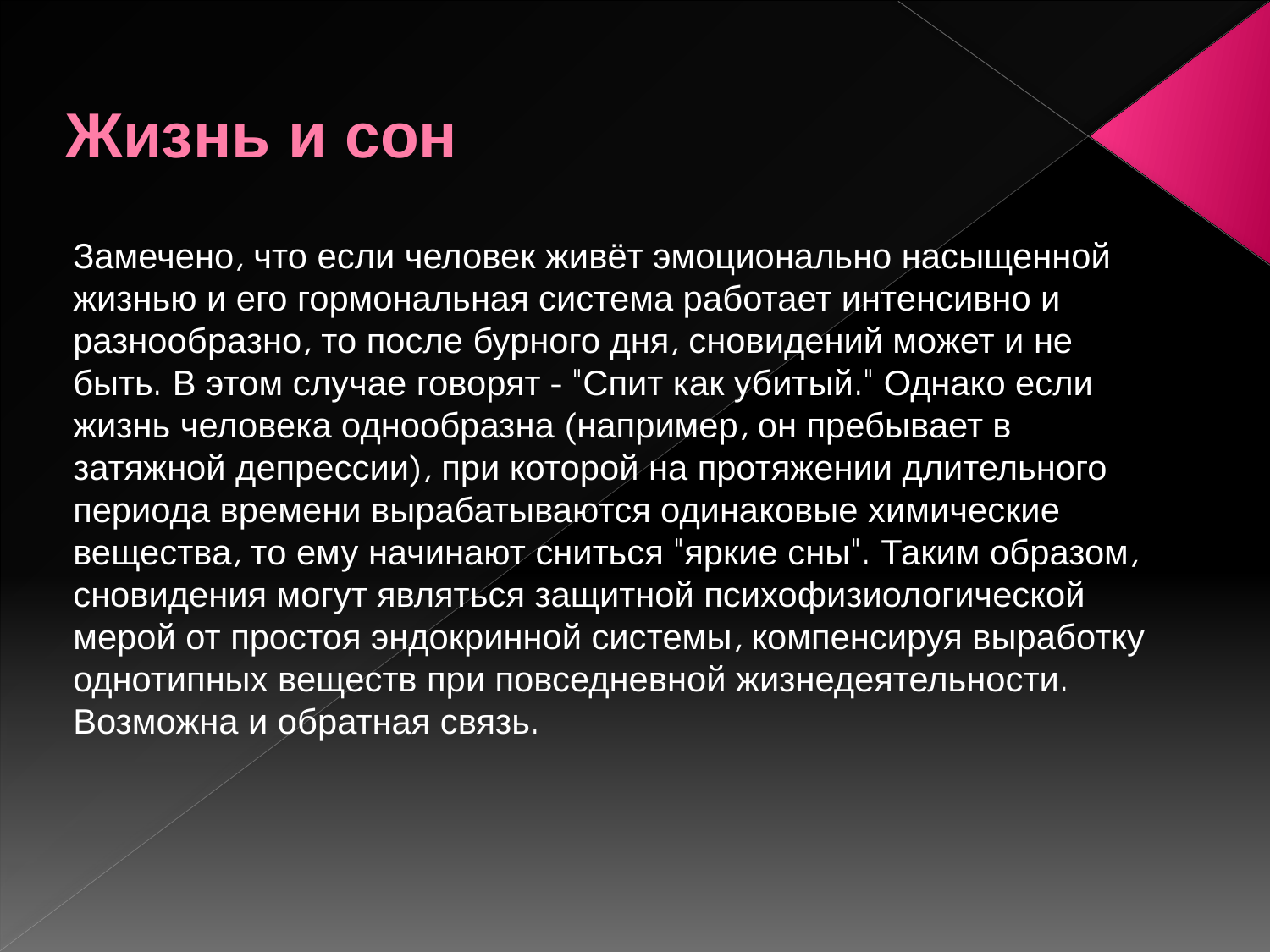

# Жизнь и сон
Замечено, что если человек живёт эмоционально насыщенной жизнью и его гормональная система работает интенсивно и разнообразно, то после бурного дня, сновидений может и не быть. В этом случае говорят - "Спит как убитый." Однако если жизнь человека однообразна (например, он пребывает в затяжной депрессии), при которой на протяжении длительного периода времени вырабатываются одинаковые химические вещества, то ему начинают сниться "яркие сны". Таким образом, сновидения могут являться защитной психофизиологической мерой от простоя эндокринной системы, компенсируя выработку однотипных веществ при повседневной жизнедеятельности. Возможна и обратная связь.